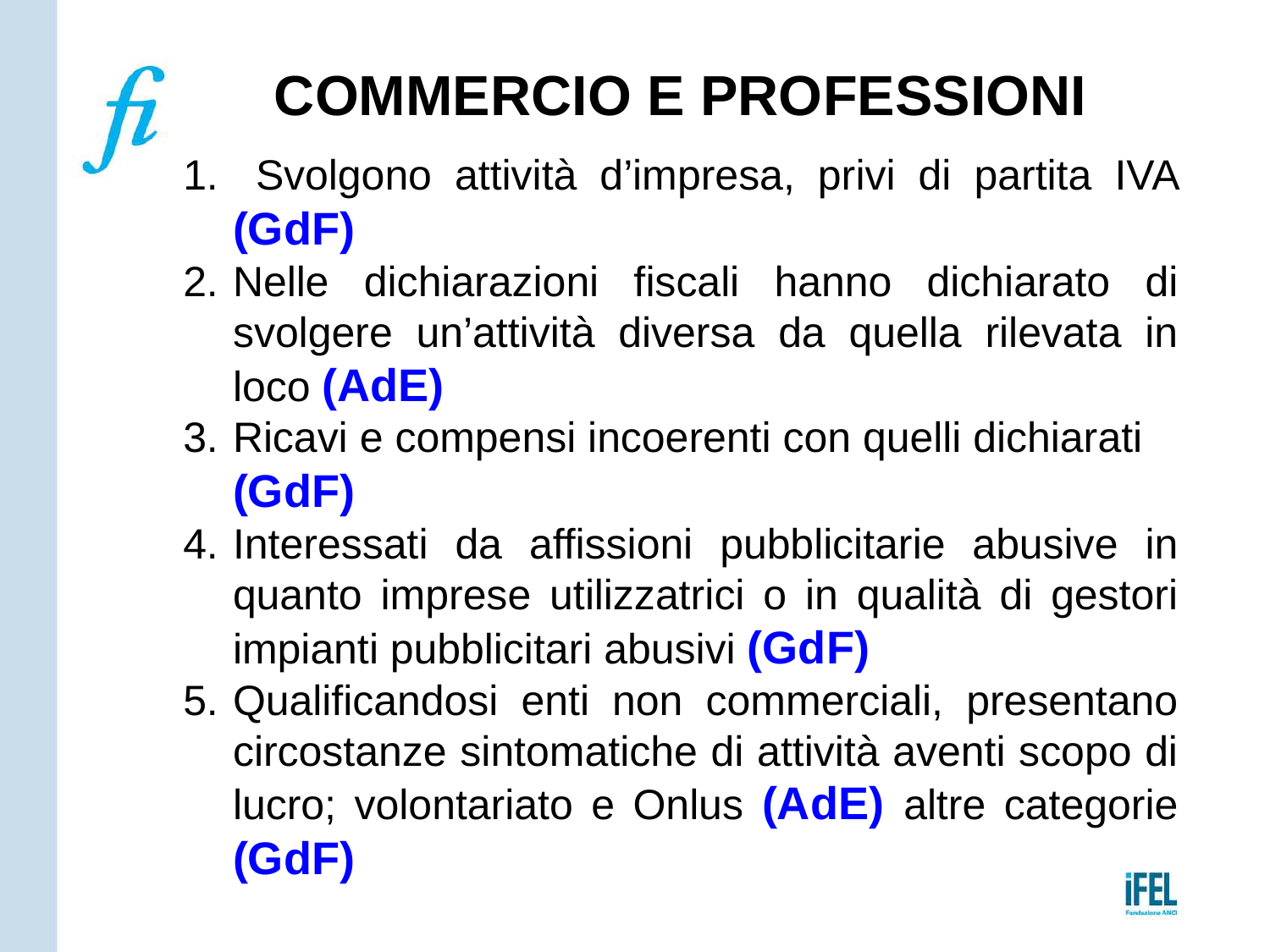

COMMERCIO E PROFESSIONI

 Svolgono attività d’impresa, privi di partita IVA (GdF)
Nelle dichiarazioni fiscali hanno dichiarato di svolgere un’attività diversa da quella rilevata in loco (AdE)
Ricavi e compensi incoerenti con quelli dichiarati    (GdF)
Interessati da affissioni pubblicitarie abusive in quanto imprese utilizzatrici o in qualità di gestori impianti pubblicitari abusivi (GdF)
Qualificandosi enti non commerciali, presentano circostanze sintomatiche di attività aventi scopo di lucro; volontariato e Onlus (AdE) altre categorie (GdF)